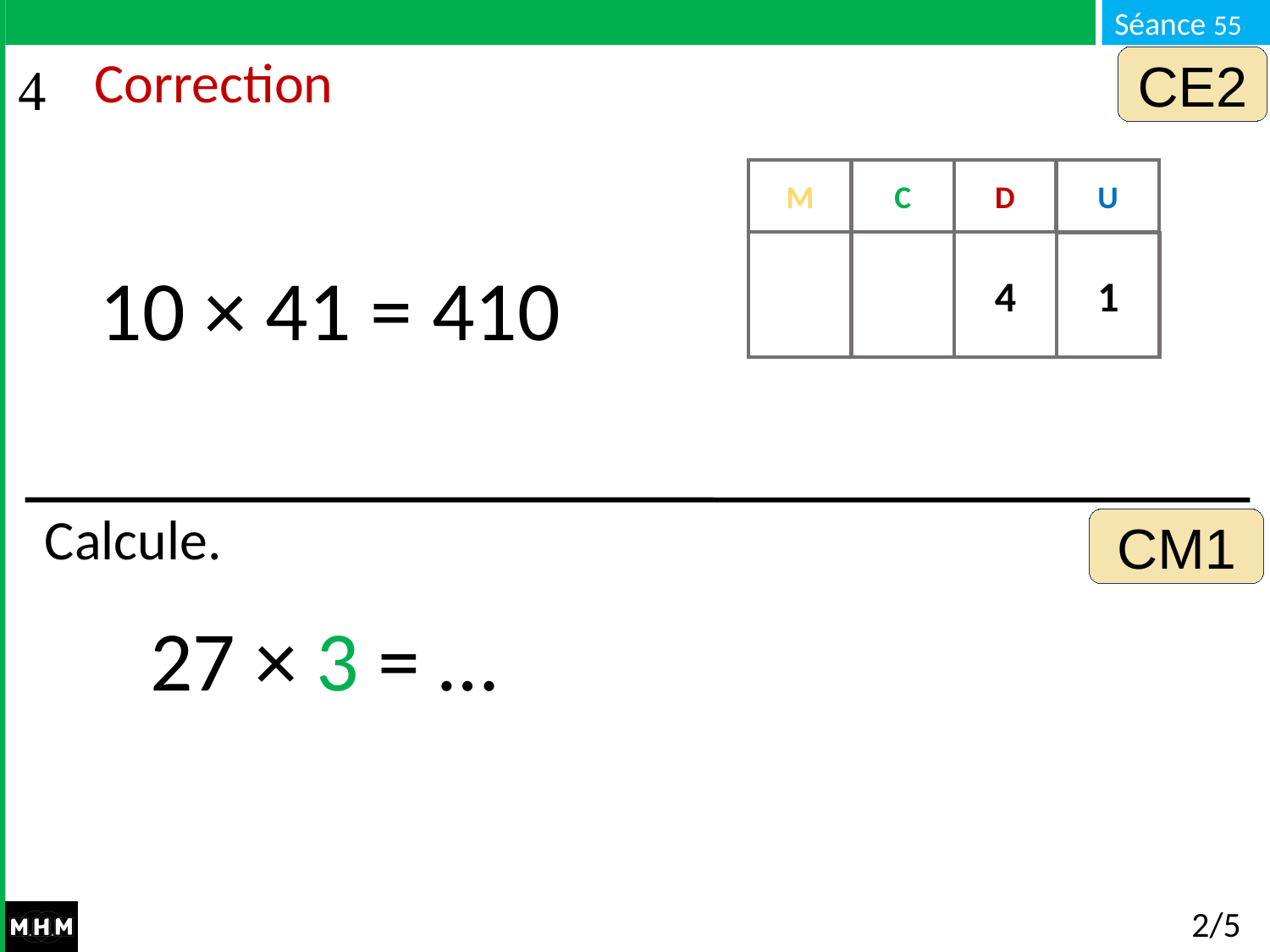

CE2
Correction
M
C
D
U

4
1
0
0
10 × 41 = 410

# Calcule.
CM1
27 × 3 = …
2/5